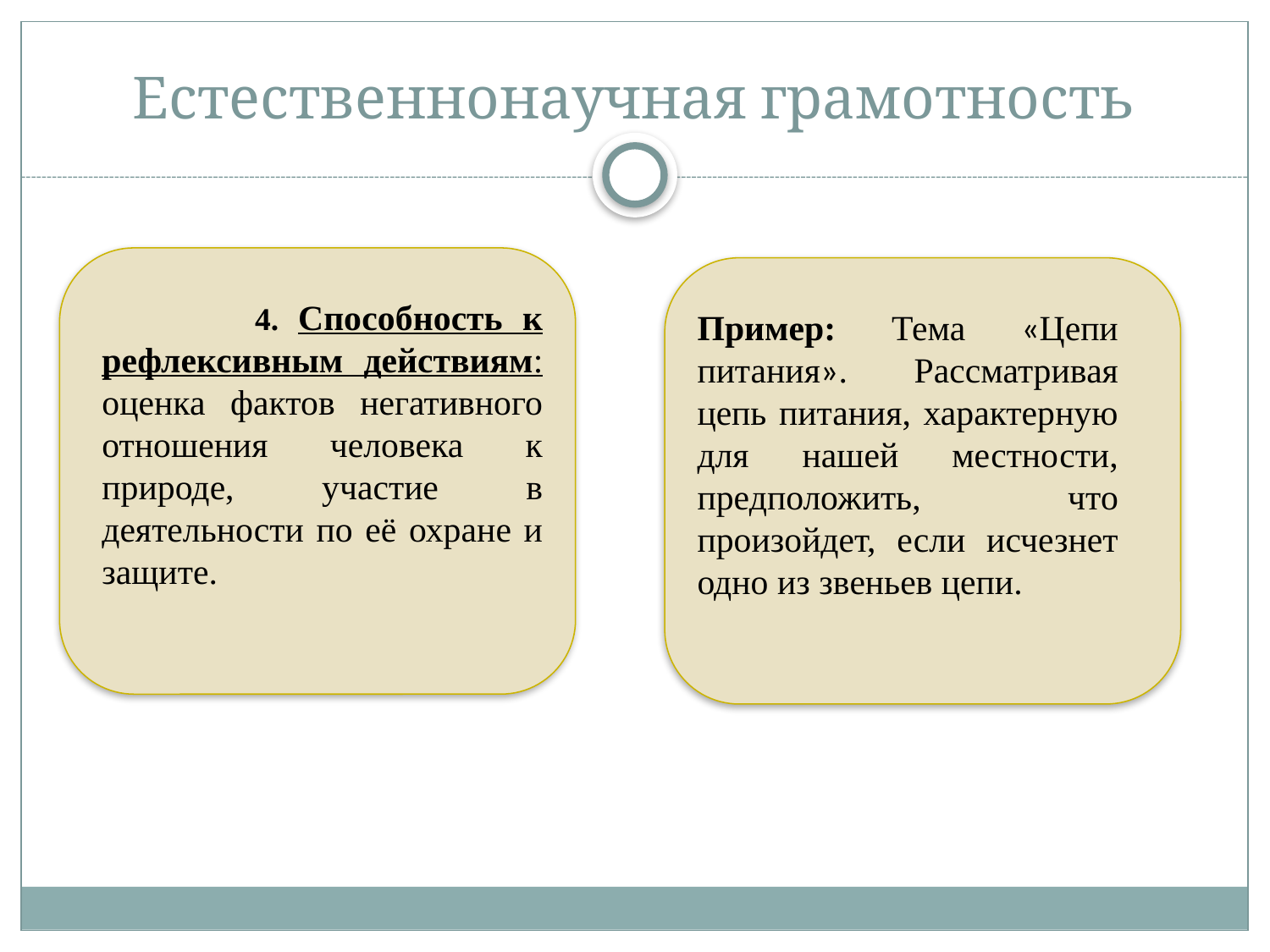

# Естественнонаучная грамотность

        4. Способность к рефлексивным действиям: оценка фактов негативного отношения человека к природе, участие в деятельности по её охране и защите.
Пример: Тема «Цепи питания». Рассматривая цепь питания, характерную для нашей местности, предположить, что произойдет, если исчезнет одно из звеньев цепи.